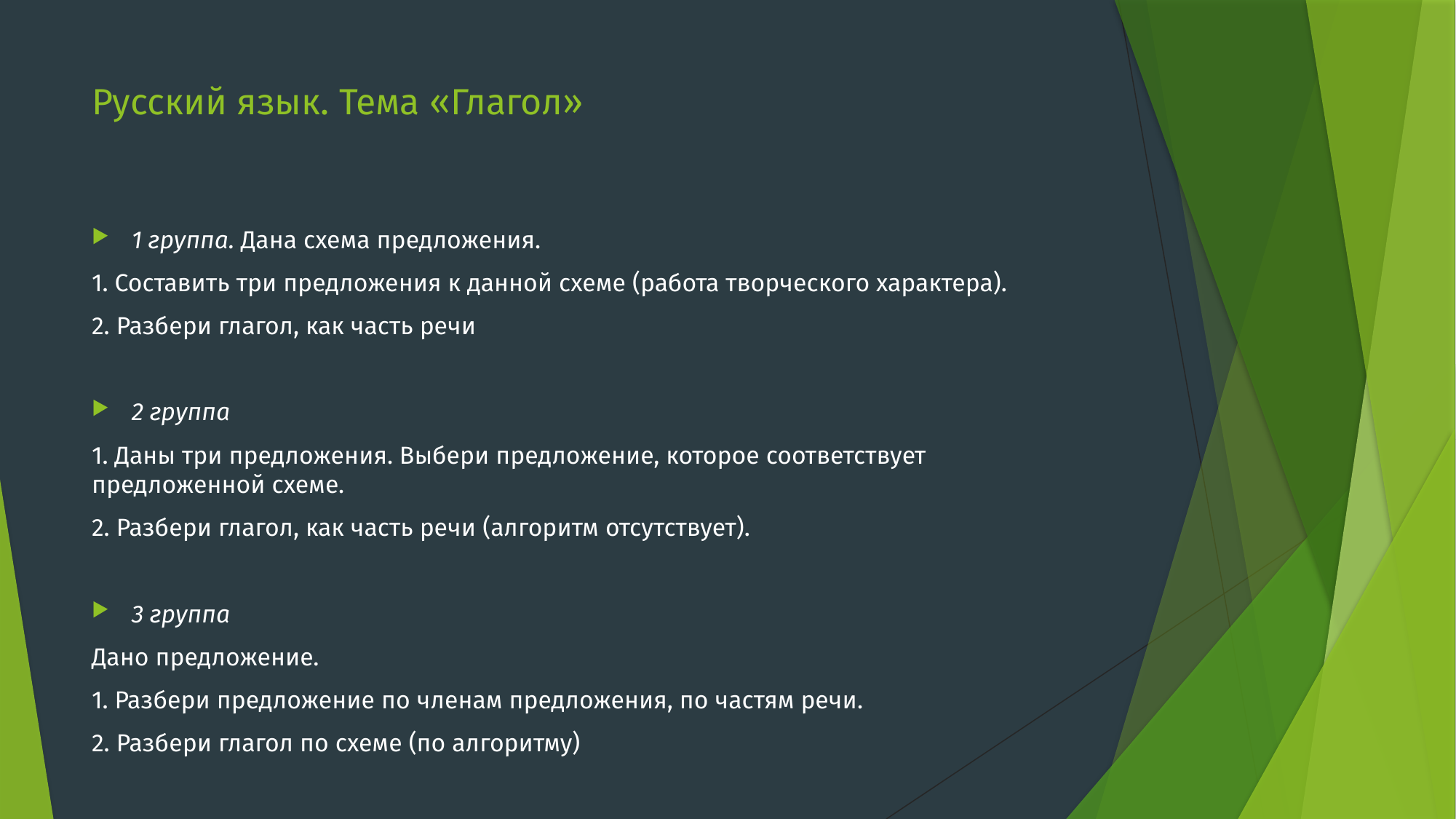

# Русский язык. Тема «Глагол»

1 группа. Дана схема предложения.
1. Составить три предложения к данной схеме (работа творческого характера).
2. Разбери глагол, как часть речи

2 группа
1. Даны три предложения. Выбери предложение, которое соответствует предложенной схеме.
2. Разбери глагол, как часть речи (алгоритм отсутствует).

3 группа
Дано предложение.
1. Разбери предложение по членам предложения, по частям речи.
2. Разбери глагол по схеме (по алгоритму)